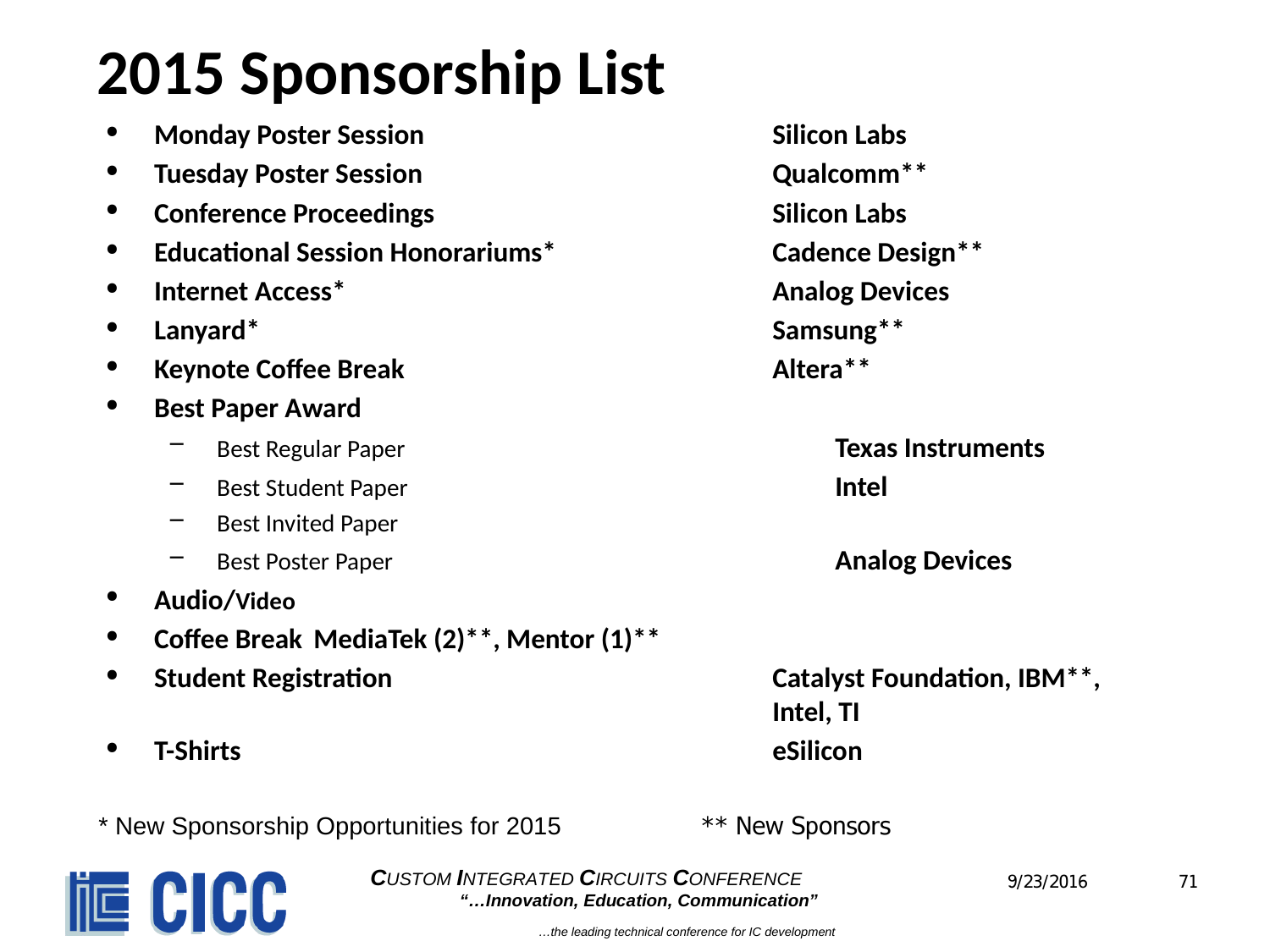

# 2015 Sponsorship List
Monday Poster Session	Silicon Labs
Tuesday Poster Session 	Qualcomm**
Conference Proceedings	Silicon Labs
Educational Session Honorariums* 	Cadence Design**
Internet Access* 	Analog Devices
Lanyard* 		Samsung**
Keynote Coffee Break 	Altera**
Best Paper Award
Best Regular Paper     	Texas Instruments
Best Student Paper     	Intel
Best Invited Paper
Best Poster Paper 	Analog Devices
Audio/Video
Coffee Break 	MediaTek (2)**, Mentor (1)**
Student Registration	Catalyst Foundation, IBM**, 			Intel, TI
T-Shirts		eSilicon
* New Sponsorship Opportunities for 2015
** New Sponsors
Page 71